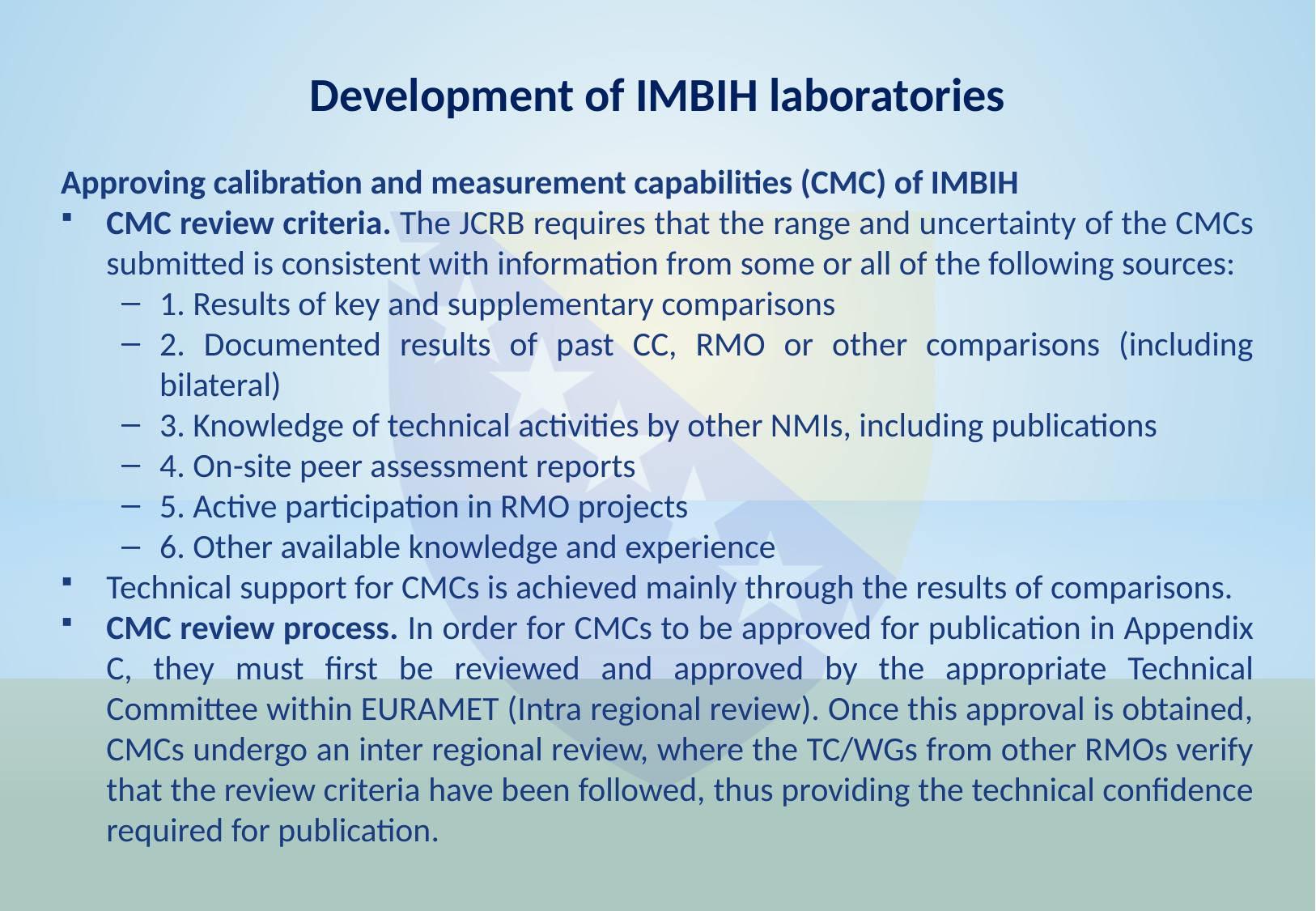

Development of IMBIH laboratories
Approving calibration and measurement capabilities (CMC) of IMBIH
CMC review criteria. The JCRB requires that the range and uncertainty of the CMCs submitted is consistent with information from some or all of the following sources:
1. Results of key and supplementary comparisons
2. Documented results of past CC, RMO or other comparisons (including bilateral)
3. Knowledge of technical activities by other NMIs, including publications
4. On-site peer assessment reports
5. Active participation in RMO projects
6. Other available knowledge and experience
Technical support for CMCs is achieved mainly through the results of comparisons.
CMC review process. In order for CMCs to be approved for publication in Appendix C, they must first be reviewed and approved by the appropriate Technical Committee within EURAMET (Intra regional review). Once this approval is obtained, CMCs undergo an inter regional review, where the TC/WGs from other RMOs verify that the review criteria have been followed, thus providing the technical confidence required for publication.